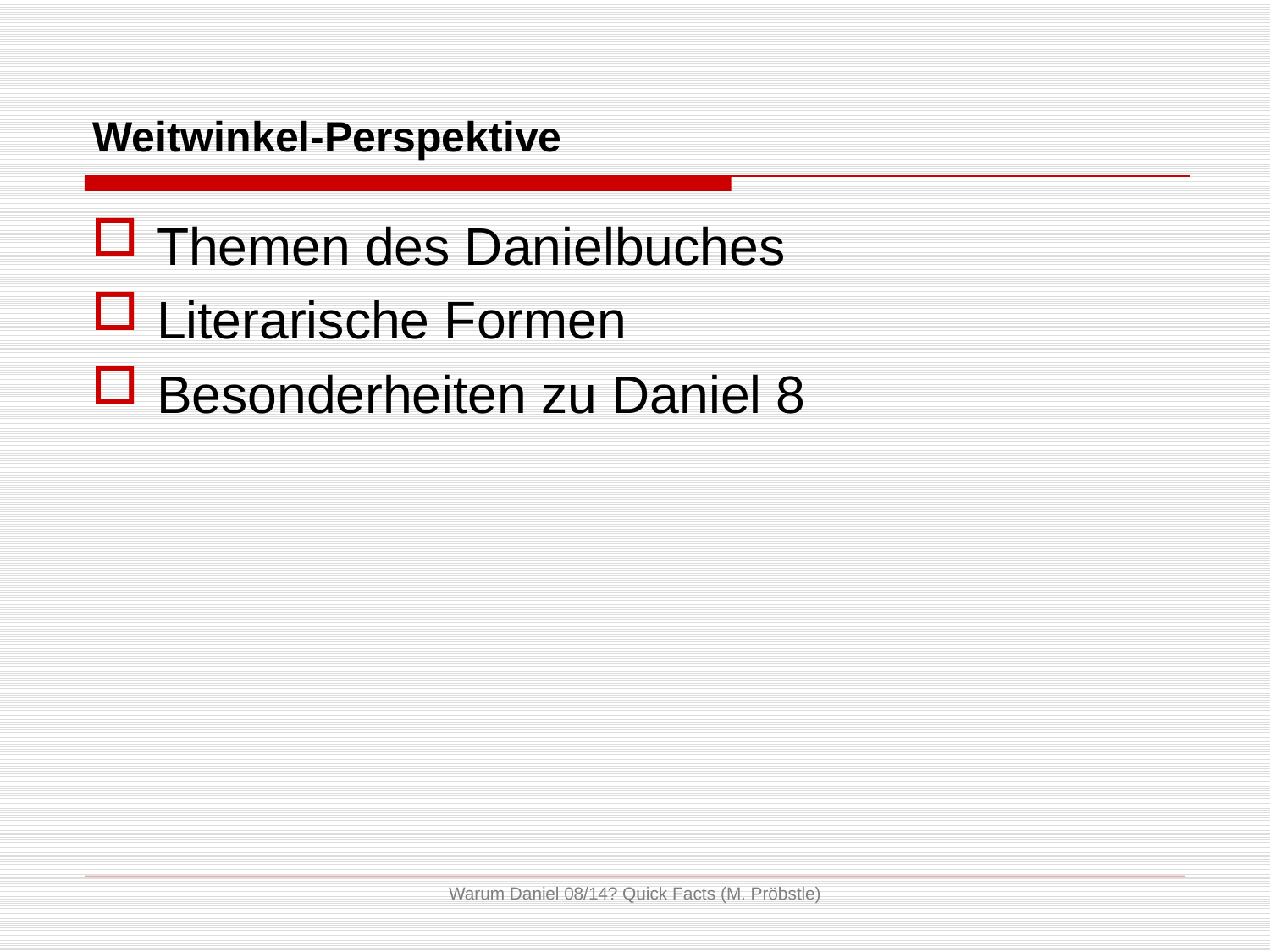

# Weitwinkel-Perspektive
Themen des Danielbuches
Literarische Formen
Besonderheiten zu Daniel 8
Warum Daniel 08/14? Quick Facts (M. Pröbstle)